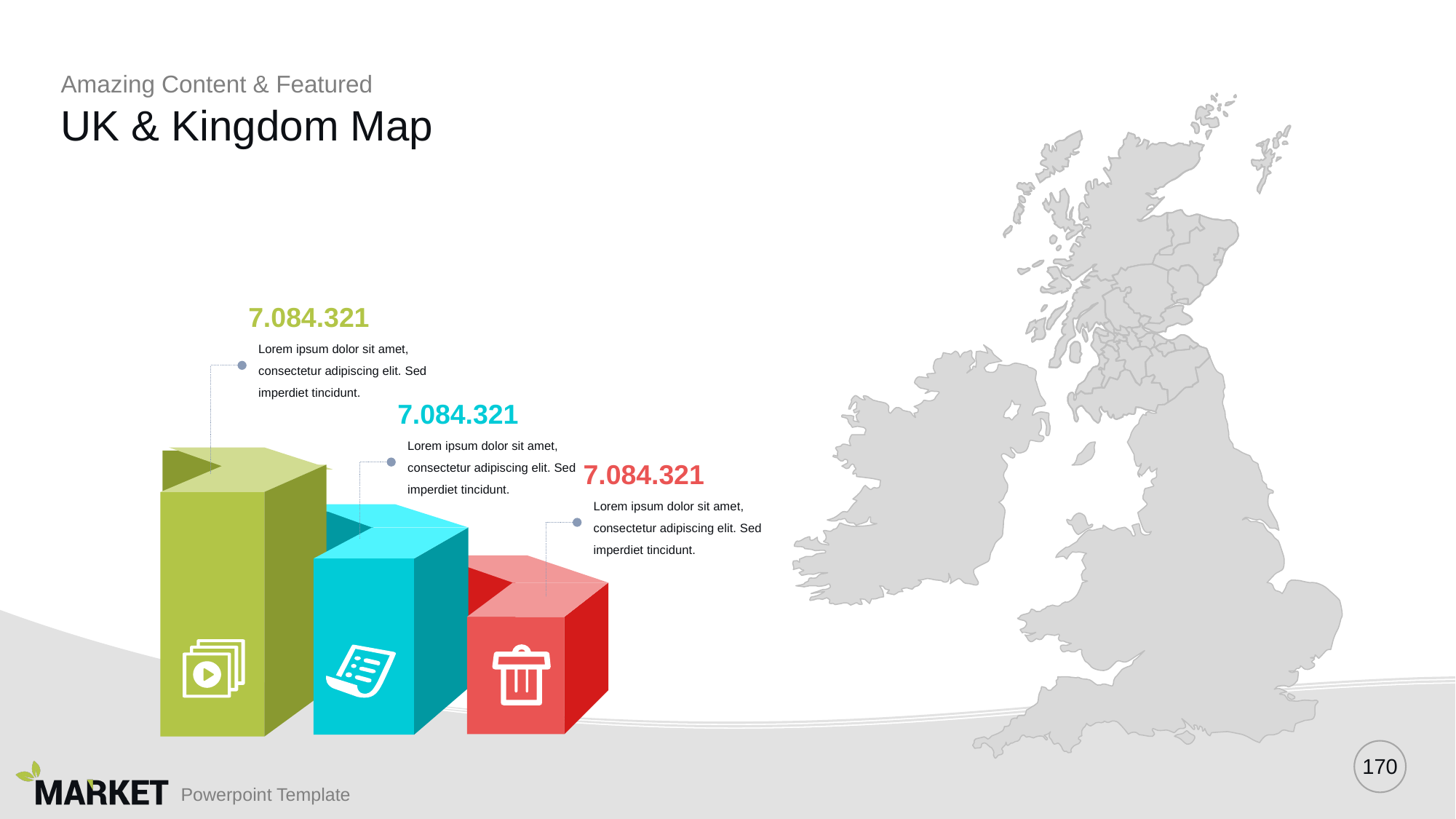

Amazing Content & Featured

# UK & Kingdom Map
7.084.321
Lorem ipsum dolor sit amet, consectetur adipiscing elit. Sed imperdiet tincidunt.
7.084.321
Lorem ipsum dolor sit amet, consectetur adipiscing elit. Sed imperdiet tincidunt.

7.084.321
Lorem ipsum dolor sit amet, consectetur adipiscing elit. Sed imperdiet tincidunt.